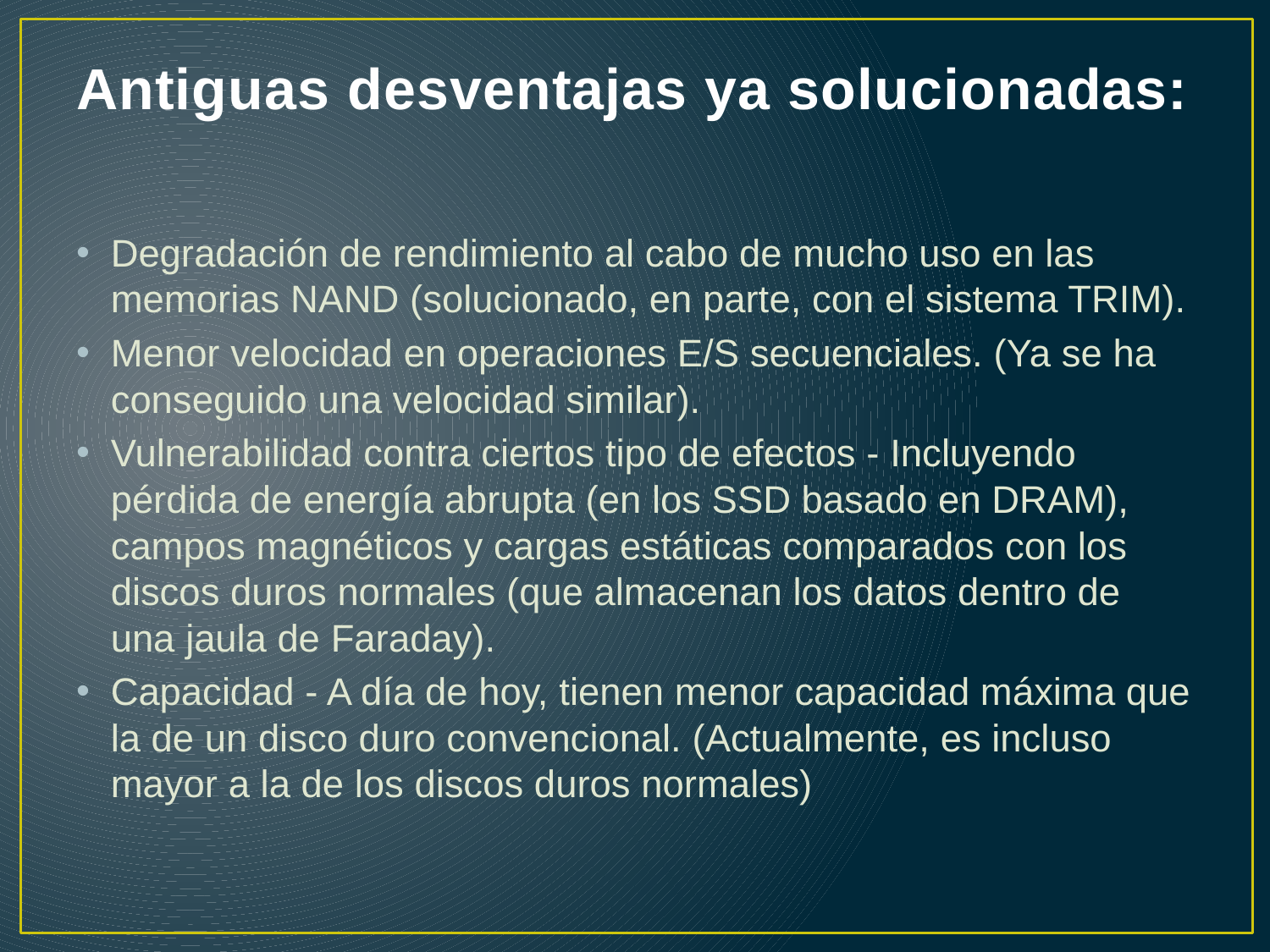

# Antiguas desventajas ya solucionadas:
Degradación de rendimiento al cabo de mucho uso en las memorias NAND (solucionado, en parte, con el sistema TRIM).
Menor velocidad en operaciones E/S secuenciales. (Ya se ha conseguido una velocidad similar).
Vulnerabilidad contra ciertos tipo de efectos - Incluyendo pérdida de energía abrupta (en los SSD basado en DRAM), campos magnéticos y cargas estáticas comparados con los discos duros normales (que almacenan los datos dentro de una jaula de Faraday).
Capacidad - A día de hoy, tienen menor capacidad máxima que la de un disco duro convencional. (Actualmente, es incluso mayor a la de los discos duros normales)